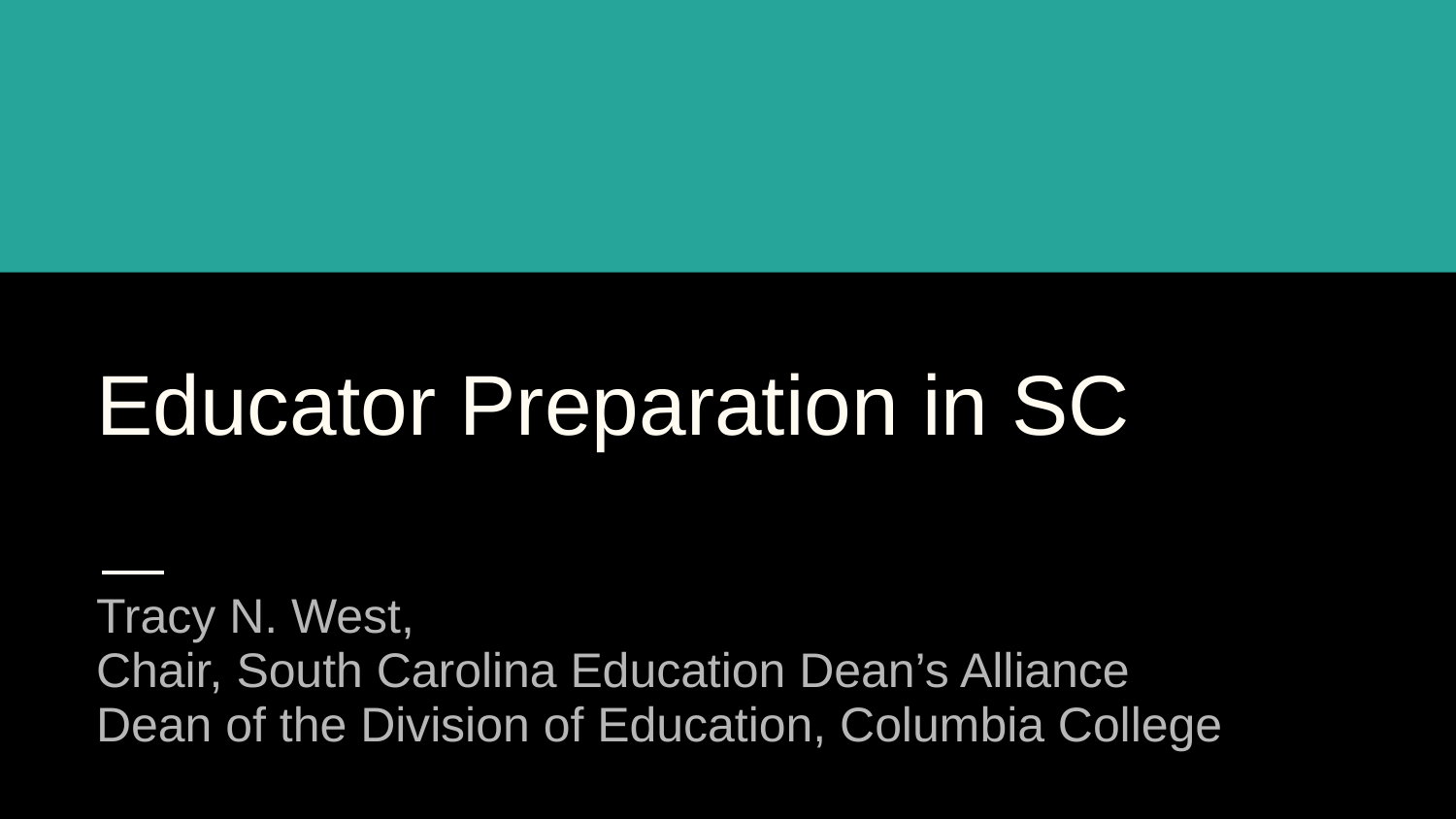

# Educator Preparation in SC
Tracy N. West,
Chair, South Carolina Education Dean’s Alliance
Dean of the Division of Education, Columbia College